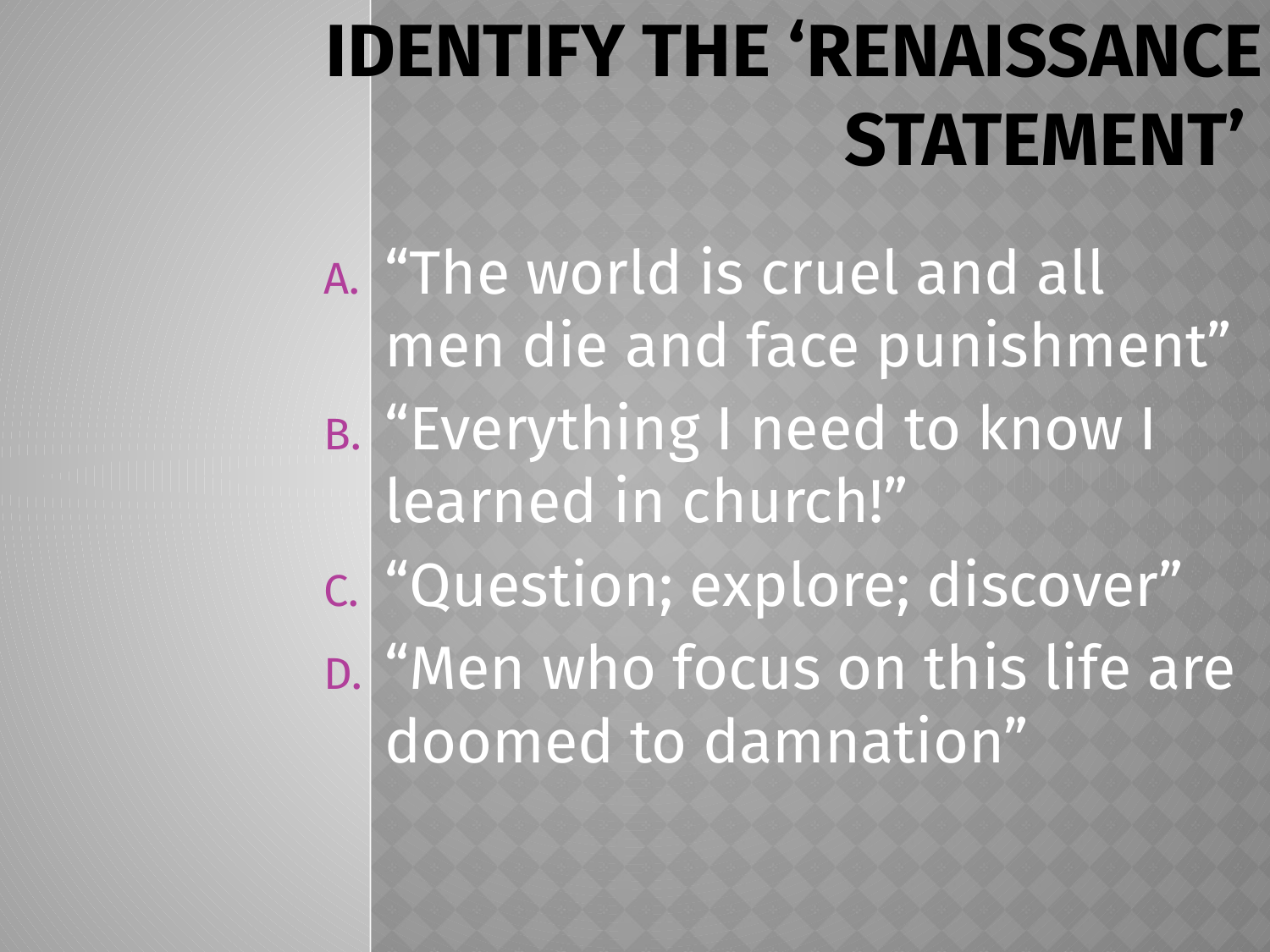

# Identify the ‘Renaissance statement’
“The world is cruel and all men die and face punishment”
“Everything I need to know I learned in church!”
“Question; explore; discover”
“Men who focus on this life are doomed to damnation”